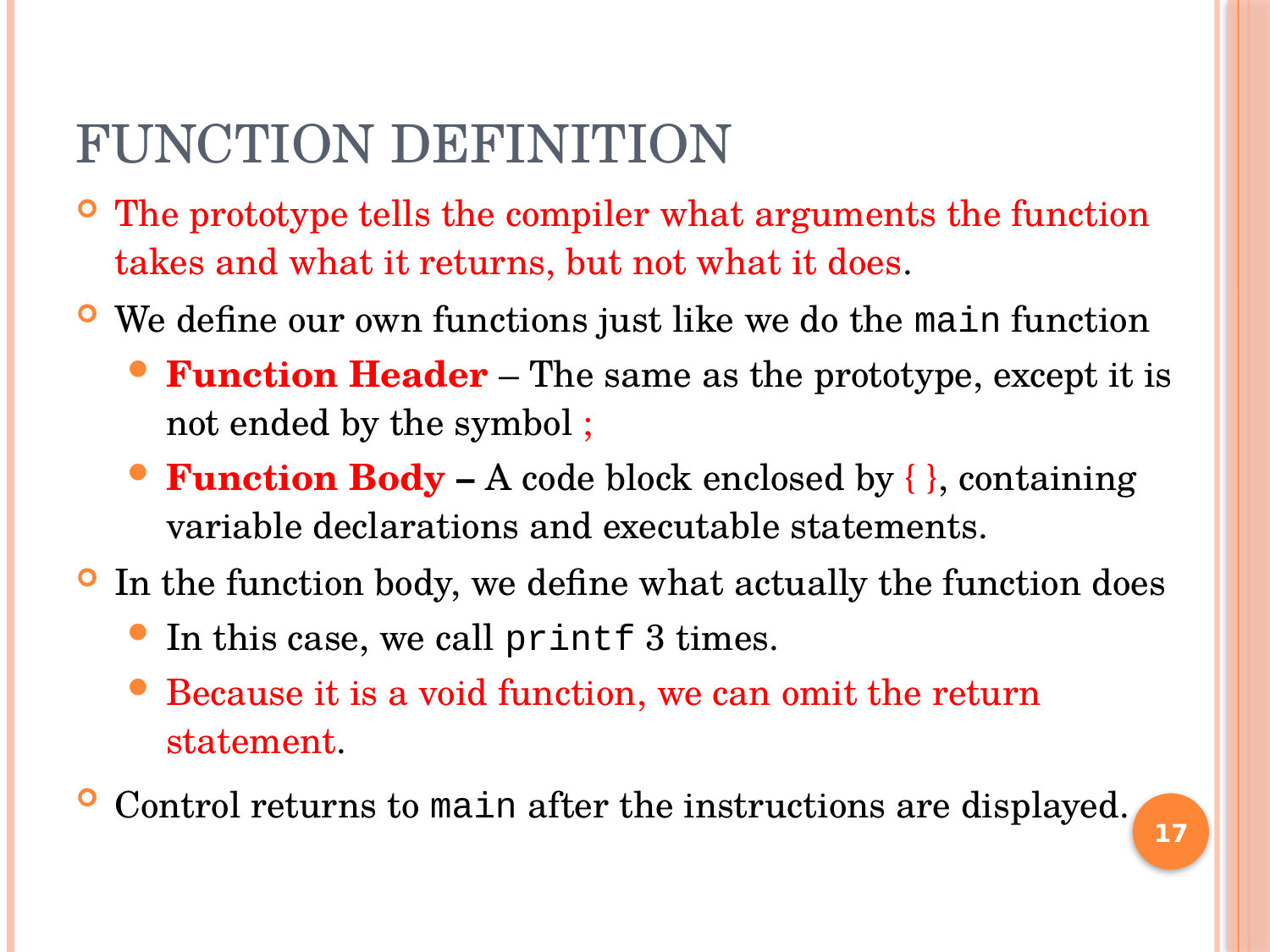

# Function Definition
The prototype tells the compiler what arguments the function takes and what it returns, but not what it does.
We define our own functions just like we do the main function
Function Header – The same as the prototype, except it is not ended by the symbol ;
Function Body – A code block enclosed by { }, containing variable declarations and executable statements.
In the function body, we define what actually the function does
In this case, we call printf 3 times.
Because it is a void function, we can omit the return statement.
Control returns to main after the instructions are displayed.
17